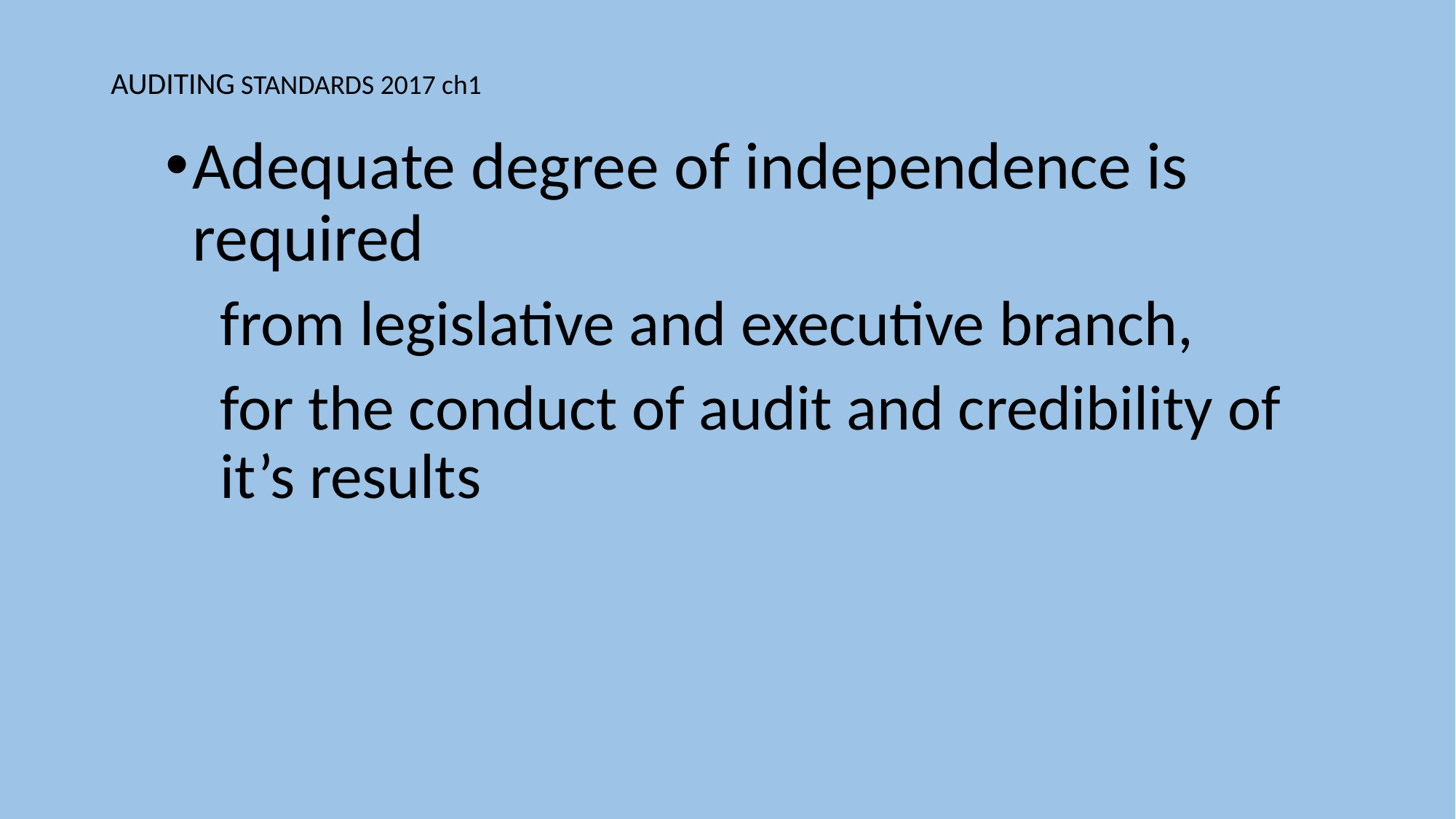

# AUDITING STANDARDS 2017 ch1
Adequate degree of independence is required
from legislative and executive branch,
for the conduct of audit and credibility of it’s results